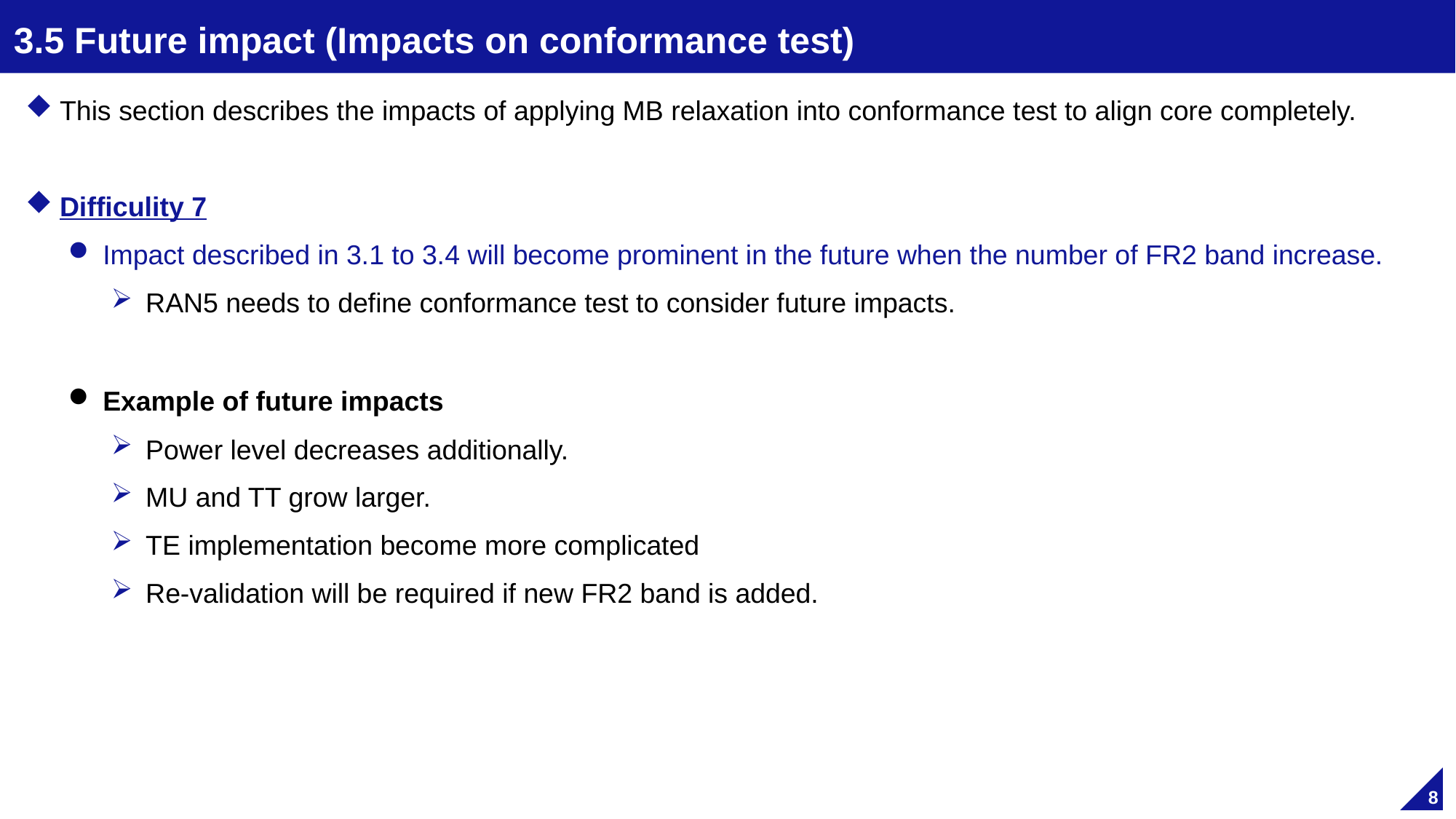

# 3.5 Future impact (Impacts on conformance test)
This section describes the impacts of applying MB relaxation into conformance test to align core completely.

Difficulity 7
Impact described in 3.1 to 3.4 will become prominent in the future when the number of FR2 band increase.
RAN5 needs to define conformance test to consider future impacts.

Example of future impacts
Power level decreases additionally.
MU and TT grow larger.
TE implementation become more complicated
Re-validation will be required if new FR2 band is added.

8